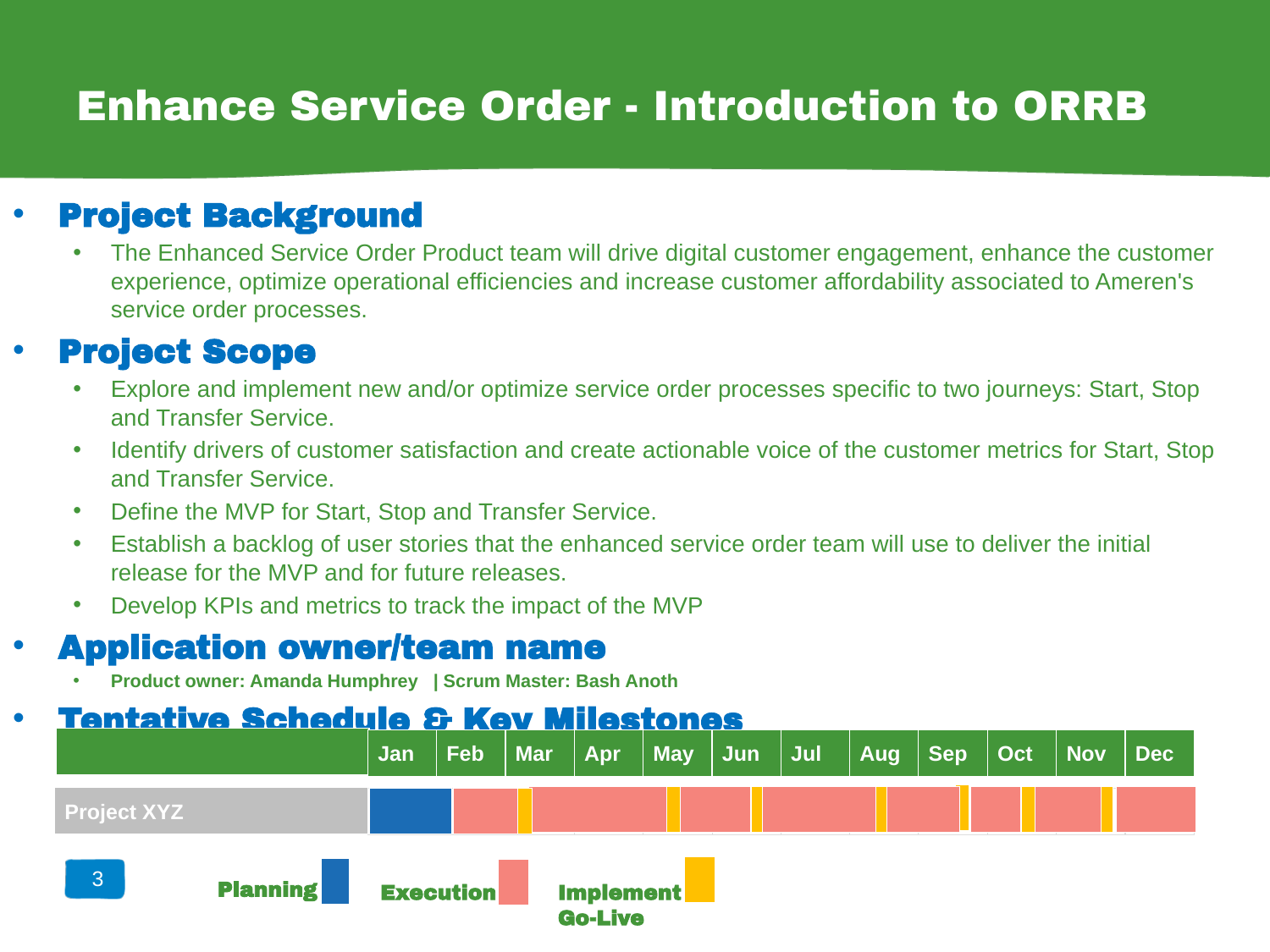

# Enhance Service Order - Introduction to ORRB
Project Background
The Enhanced Service Order Product team will drive digital customer engagement, enhance the customer experience, optimize operational efficiencies and increase customer affordability associated to Ameren's service order processes.
Project Scope
Explore and implement new and/or optimize service order processes specific to two journeys: Start, Stop and Transfer Service.
Identify drivers of customer satisfaction and create actionable voice of the customer metrics for Start, Stop and Transfer Service.
Define the MVP for Start, Stop and Transfer Service.
Establish a backlog of user stories that the enhanced service order team will use to deliver the initial release for the MVP and for future releases.
Develop KPIs and metrics to track the impact of the MVP
Application owner/team name
Product owner: Amanda Humphrey   | Scrum Master: Bash Anoth
Tentative Schedule & Key Milestones

Jan
Feb
Mar
Apr
May
Jun
Jul
Aug
Sep
Oct
Nov
Dec

Project XYZ

3

Planning
Execution
Implement
Go-Live